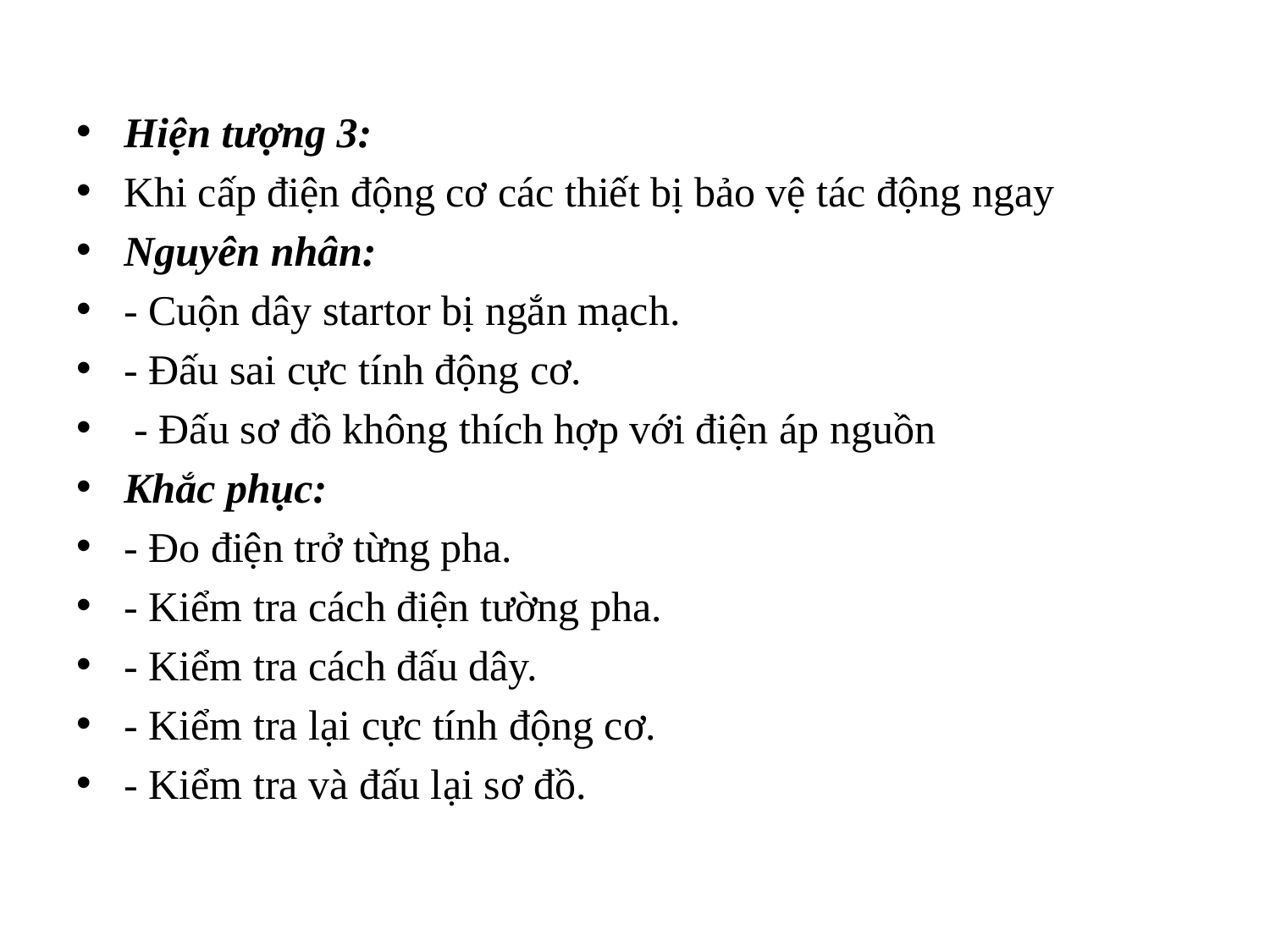

Hiện tượng 3:
Khi cấp điện động cơ các thiết bị bảo vệ tác động ngay
Nguyên nhân:
- Cuộn dây startor bị ngắn mạch.
- Đấu sai cực tính động cơ.
 - Đấu sơ đồ không thích hợp với điện áp nguồn
Khắc phục:
- Đo điện trở từng pha.
- Kiểm tra cách điện tường pha.
- Kiểm tra cách đấu dây.
- Kiểm tra lại cực tính động cơ.
- Kiểm tra và đấu lại sơ đồ.